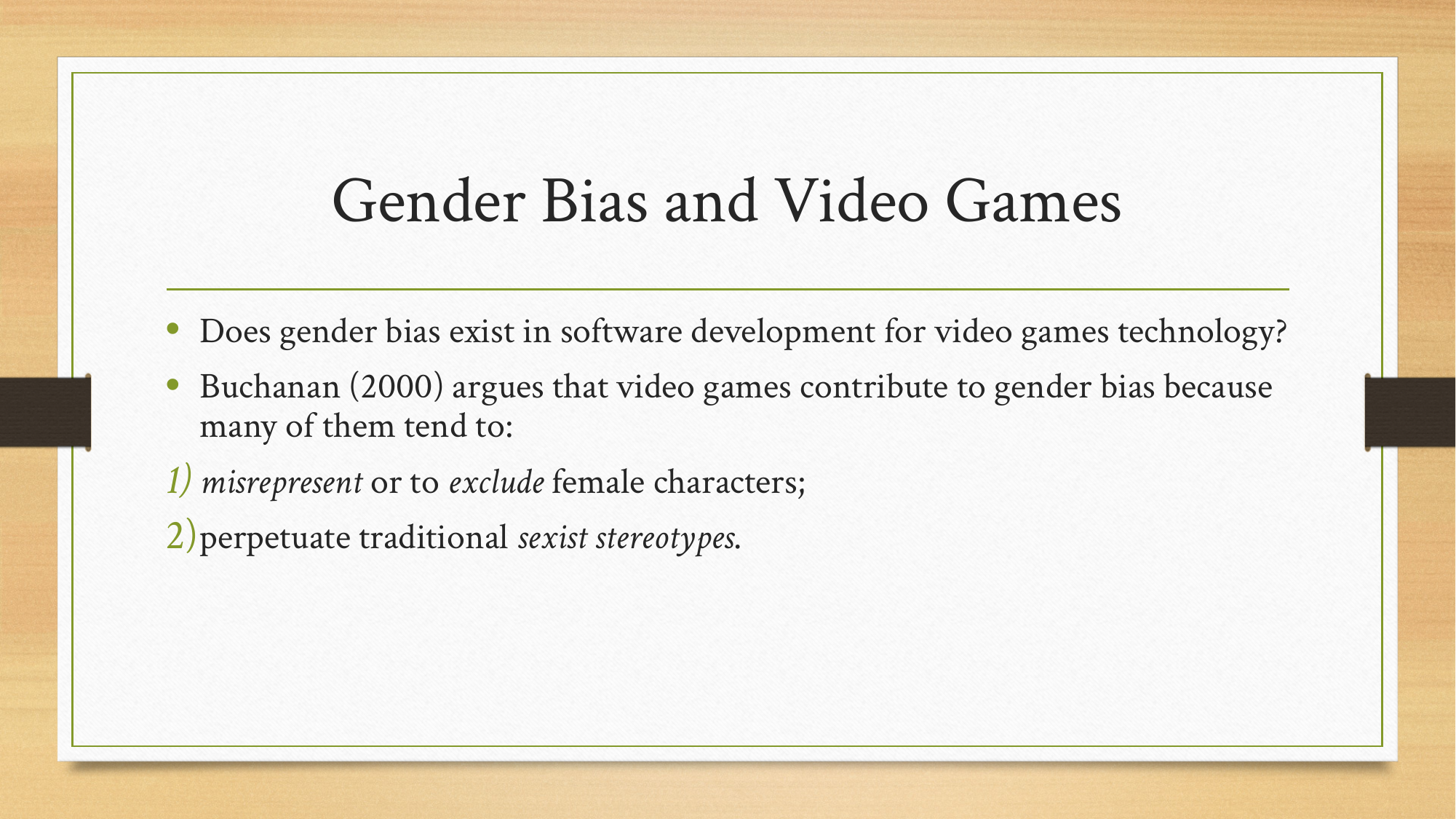

# Gender Bias and Video Games
Does gender bias exist in software development for video games technology?
Buchanan (2000) argues that video games contribute to gender bias because many of them tend to:
misrepresent or to exclude female characters;
perpetuate traditional sexist stereotypes.